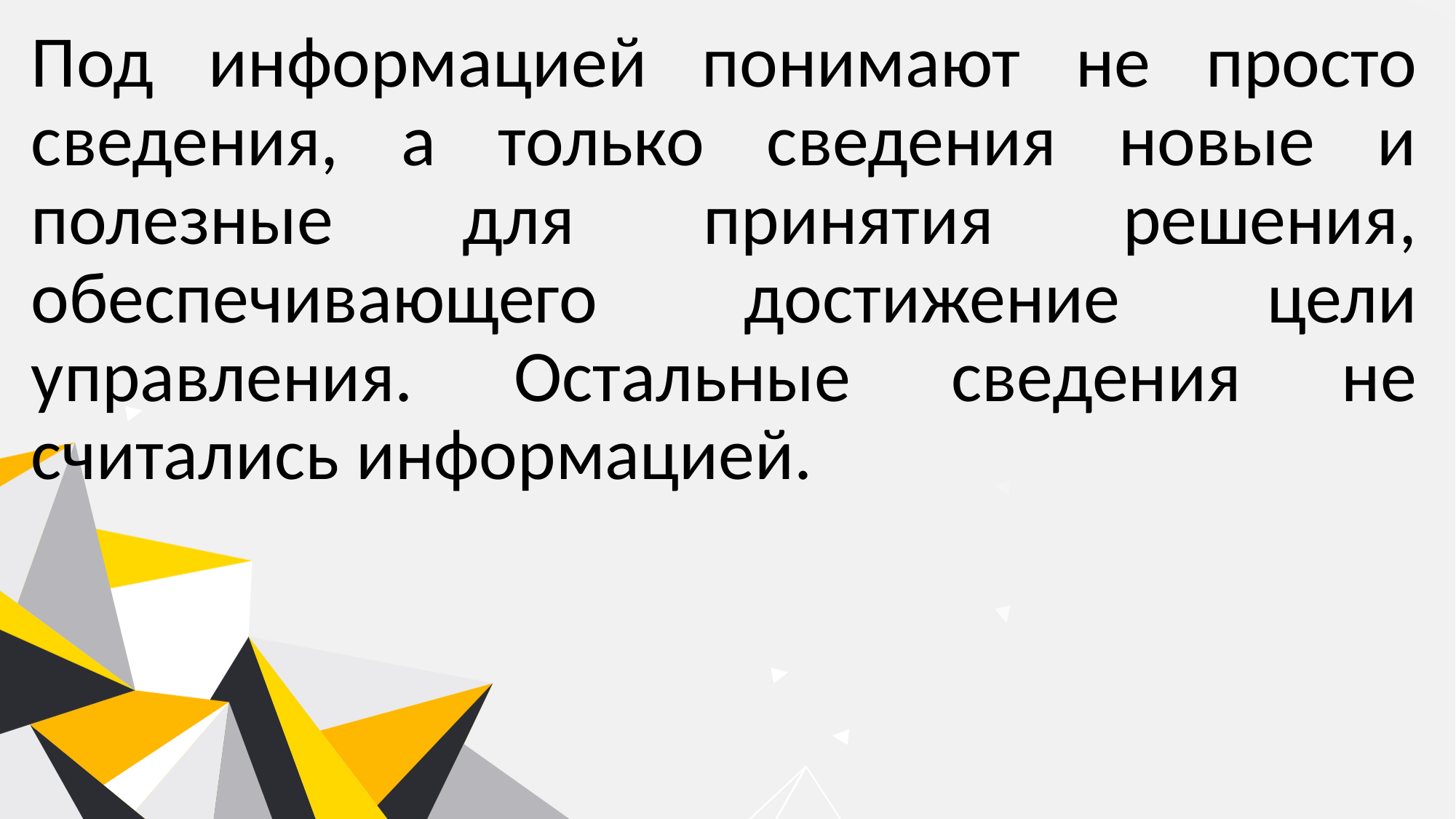

Под информацией понимают не просто сведения, а только сведения новые и полезные для принятия решения, обеспечивающего достижение цели управления. Остальные сведения не считались информацией.